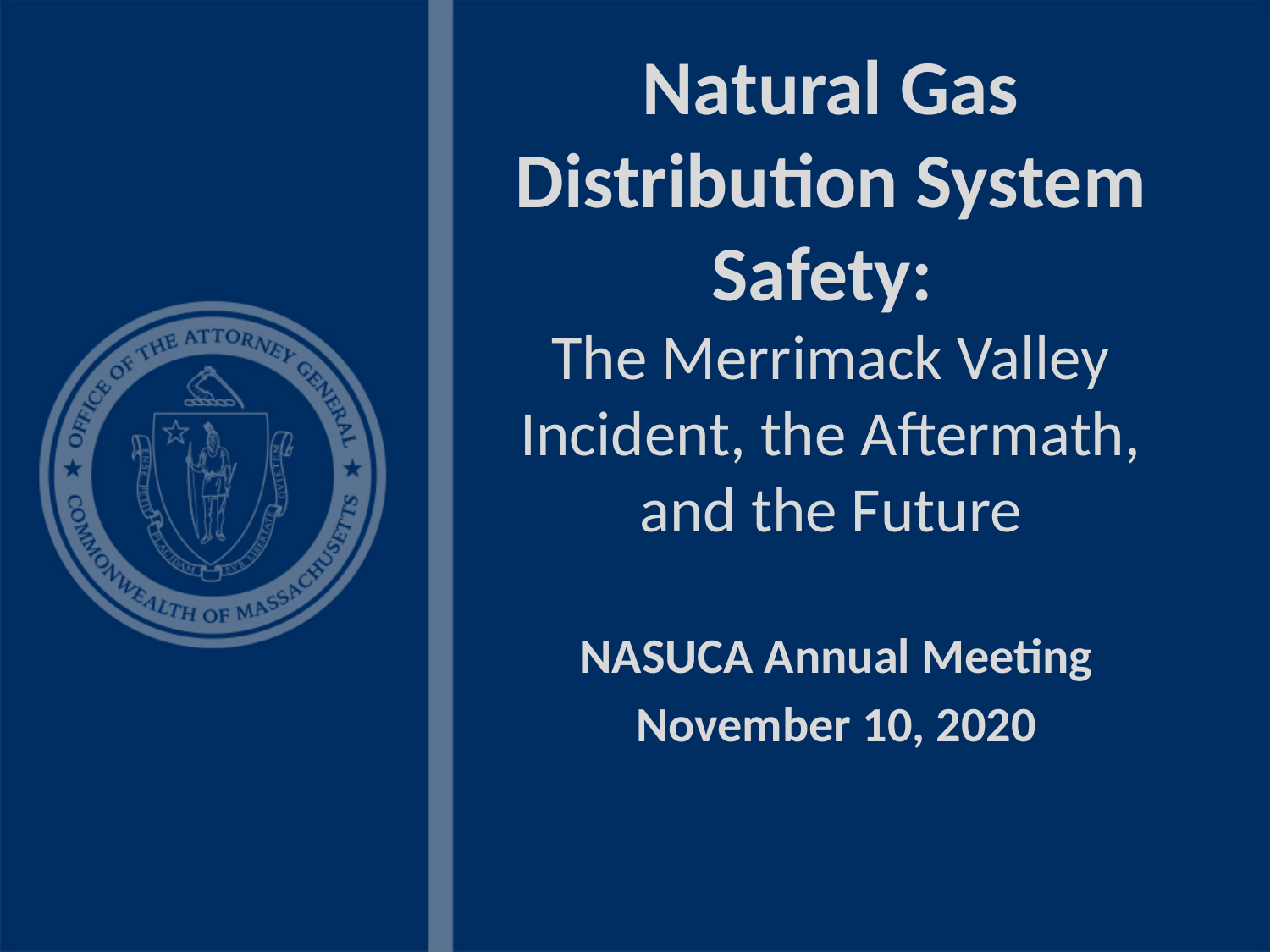

# Natural Gas Distribution System Safety: The Merrimack Valley Incident, the Aftermath, and the Future

NASUCA Annual Meeting
November 10, 2020